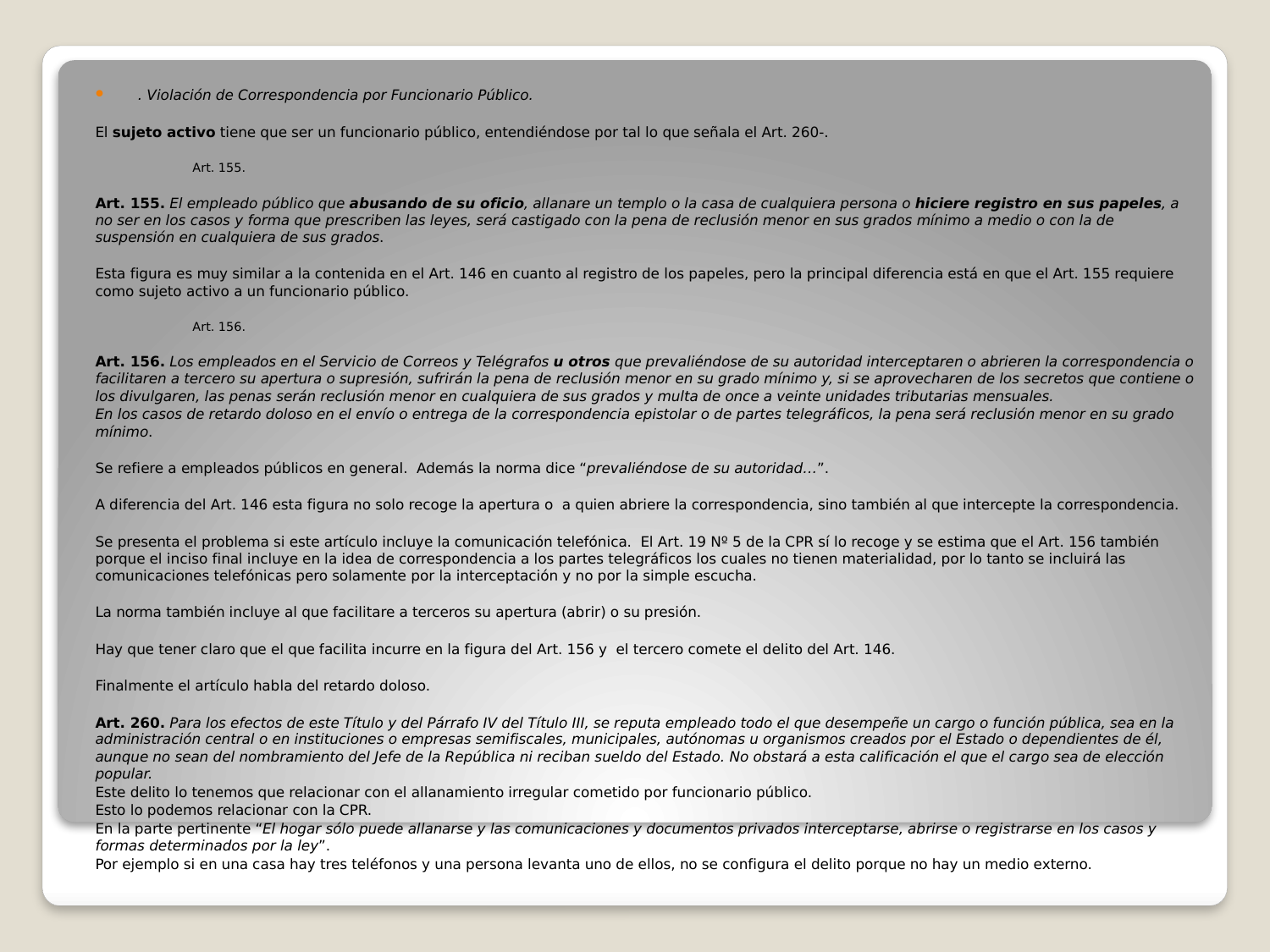

. Violación de Correspondencia por Funcionario Público.

El sujeto activo tiene que ser un funcionario público, entendiéndose por tal lo que señala el Art. 260-.

Art. 155.

Art. 155. El empleado público que abusando de su oficio, allanare un templo o la casa de cualquiera persona o hiciere registro en sus papeles, a no ser en los casos y forma que prescriben las leyes, será castigado con la pena de reclusión menor en sus grados mínimo a medio o con la de suspensión en cualquiera de sus grados.

Esta figura es muy similar a la contenida en el Art. 146 en cuanto al registro de los papeles, pero la principal diferencia está en que el Art. 155 requiere como sujeto activo a un funcionario público.

Art. 156.

Art. 156. Los empleados en el Servicio de Correos y Telégrafos u otros que prevaliéndose de su autoridad interceptaren o abrieren la correspondencia o facilitaren a tercero su apertura o supresión, sufrirán la pena de reclusión menor en su grado mínimo y, si se aprovecharen de los secretos que contiene o los divulgaren, las penas serán reclusión menor en cualquiera de sus grados y multa de once a veinte unidades tributarias mensuales.
En los casos de retardo doloso en el envío o entrega de la correspondencia epistolar o de partes telegráficos, la pena será reclusión menor en su grado mínimo.

Se refiere a empleados públicos en general.  Además la norma dice “prevaliéndose de su autoridad…”.

A diferencia del Art. 146 esta figura no solo recoge la apertura o  a quien abriere la correspondencia, sino también al que intercepte la correspondencia.

Se presenta el problema si este artículo incluye la comunicación telefónica.  El Art. 19 Nº 5 de la CPR sí lo recoge y se estima que el Art. 156 también porque el inciso final incluye en la idea de correspondencia a los partes telegráficos los cuales no tienen materialidad, por lo tanto se incluirá las comunicaciones telefónicas pero solamente por la interceptación y no por la simple escucha.

La norma también incluye al que facilitare a terceros su apertura (abrir) o su presión.

Hay que tener claro que el que facilita incurre en la figura del Art. 156 y  el tercero comete el delito del Art. 146.

Finalmente el artículo habla del retardo doloso.

Art. 260. Para los efectos de este Título y del Párrafo IV del Título III, se reputa empleado todo el que desempeñe un cargo o función pública, sea en la administración central o en instituciones o empresas semifiscales, municipales, autónomas u organismos creados por el Estado o dependientes de él, aunque no sean del nombramiento del Jefe de la República ni reciban sueldo del Estado. No obstará a esta calificación el que el cargo sea de elección popular.
Este delito lo tenemos que relacionar con el allanamiento irregular cometido por funcionario público.
Esto lo podemos relacionar con la CPR.
En la parte pertinente “El hogar sólo puede allanarse y las comunicaciones y documentos privados interceptarse, abrirse o registrarse en los casos y formas determinados por la ley”.
Por ejemplo si en una casa hay tres teléfonos y una persona levanta uno de ellos, no se configura el delito porque no hay un medio externo.

#